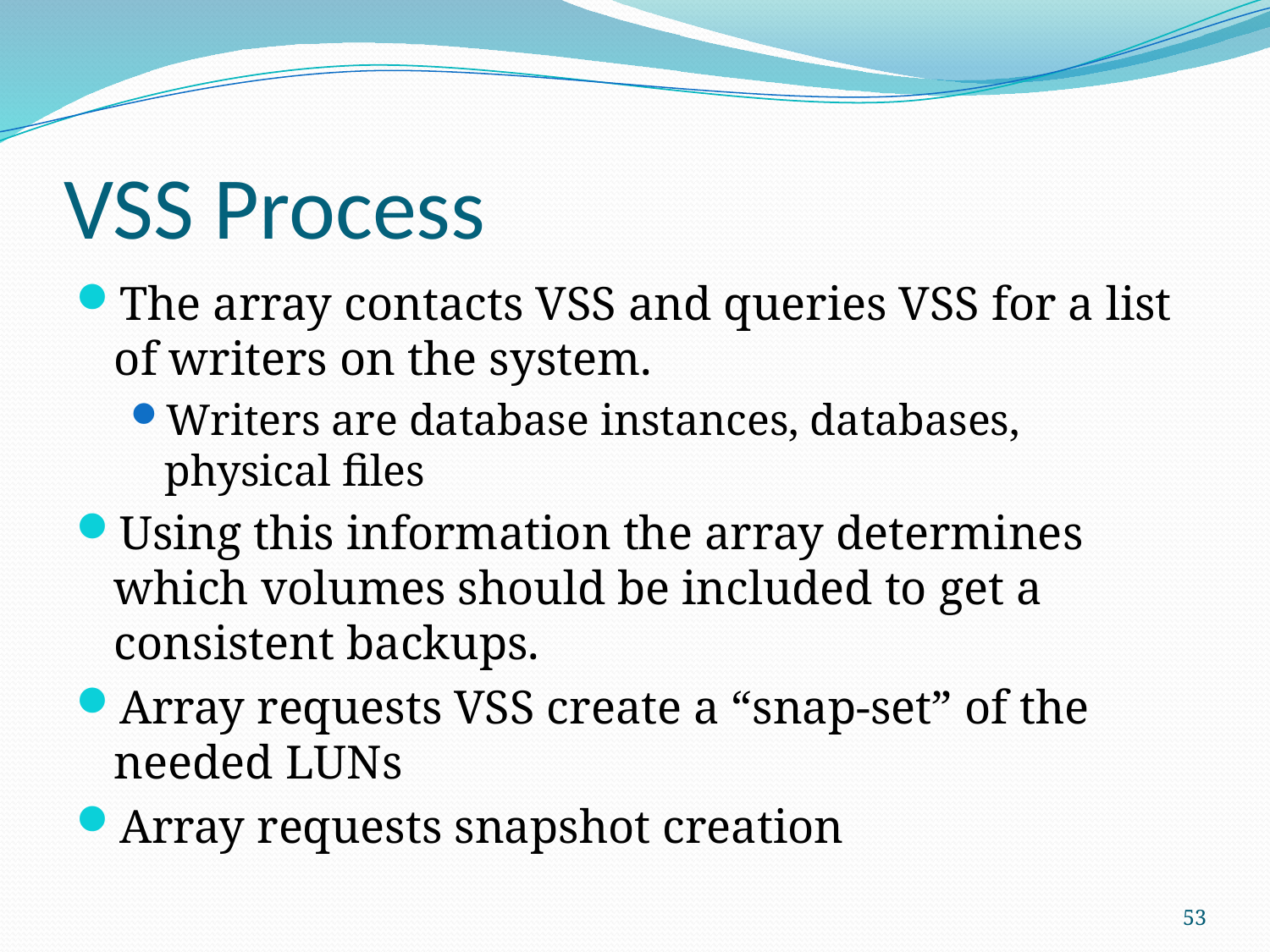

# VSS Process
The array contacts VSS and queries VSS for a list of writers on the system.
Writers are database instances, databases, physical files
Using this information the array determines which volumes should be included to get a consistent backups.
Array requests VSS create a “snap-set” of the needed LUNs
Array requests snapshot creation

53